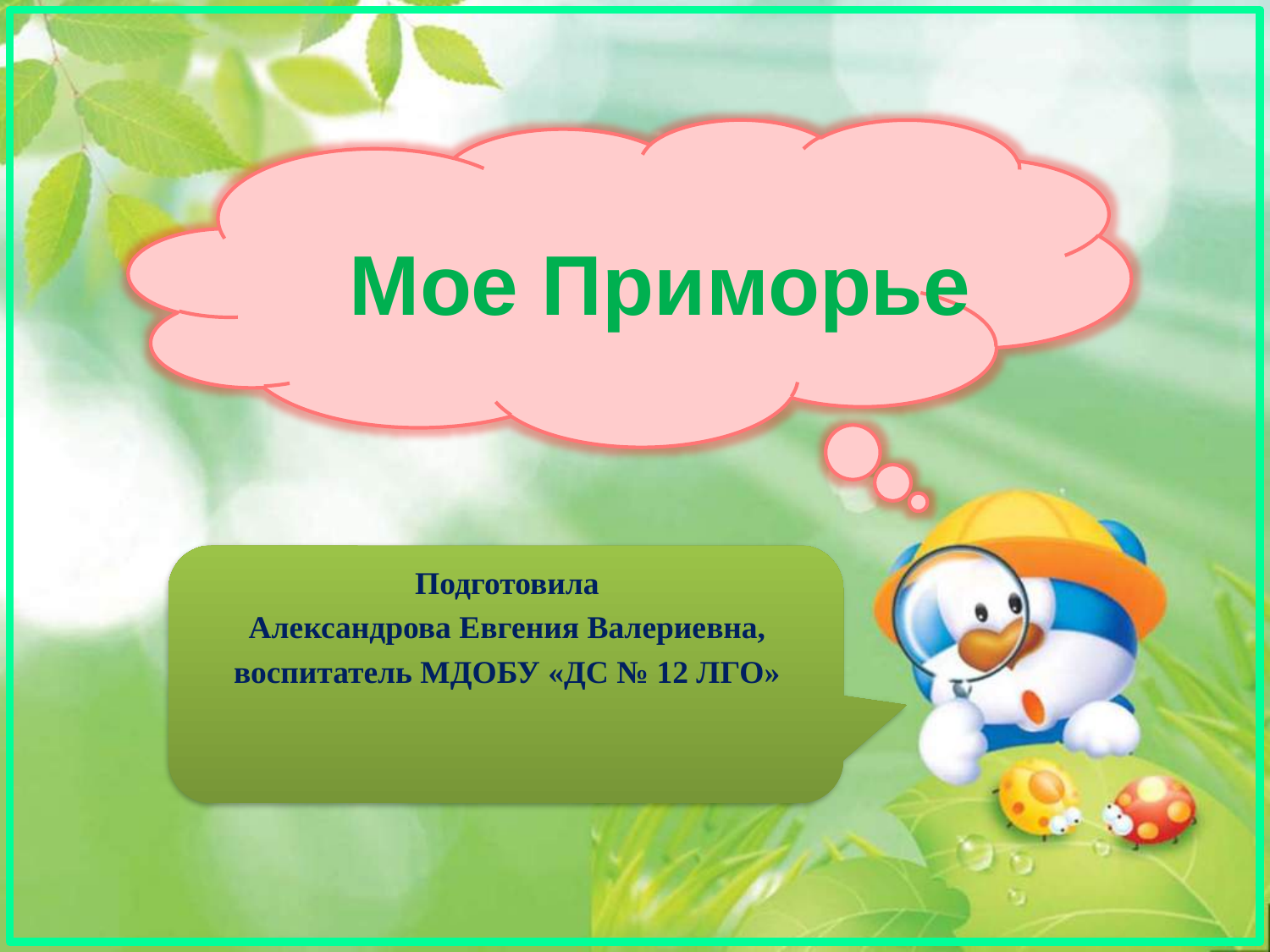

# Мое Приморье
Подготовила
Александрова Евгения Валериевна,
воспитатель МДОБУ «ДС № 12 ЛГО»